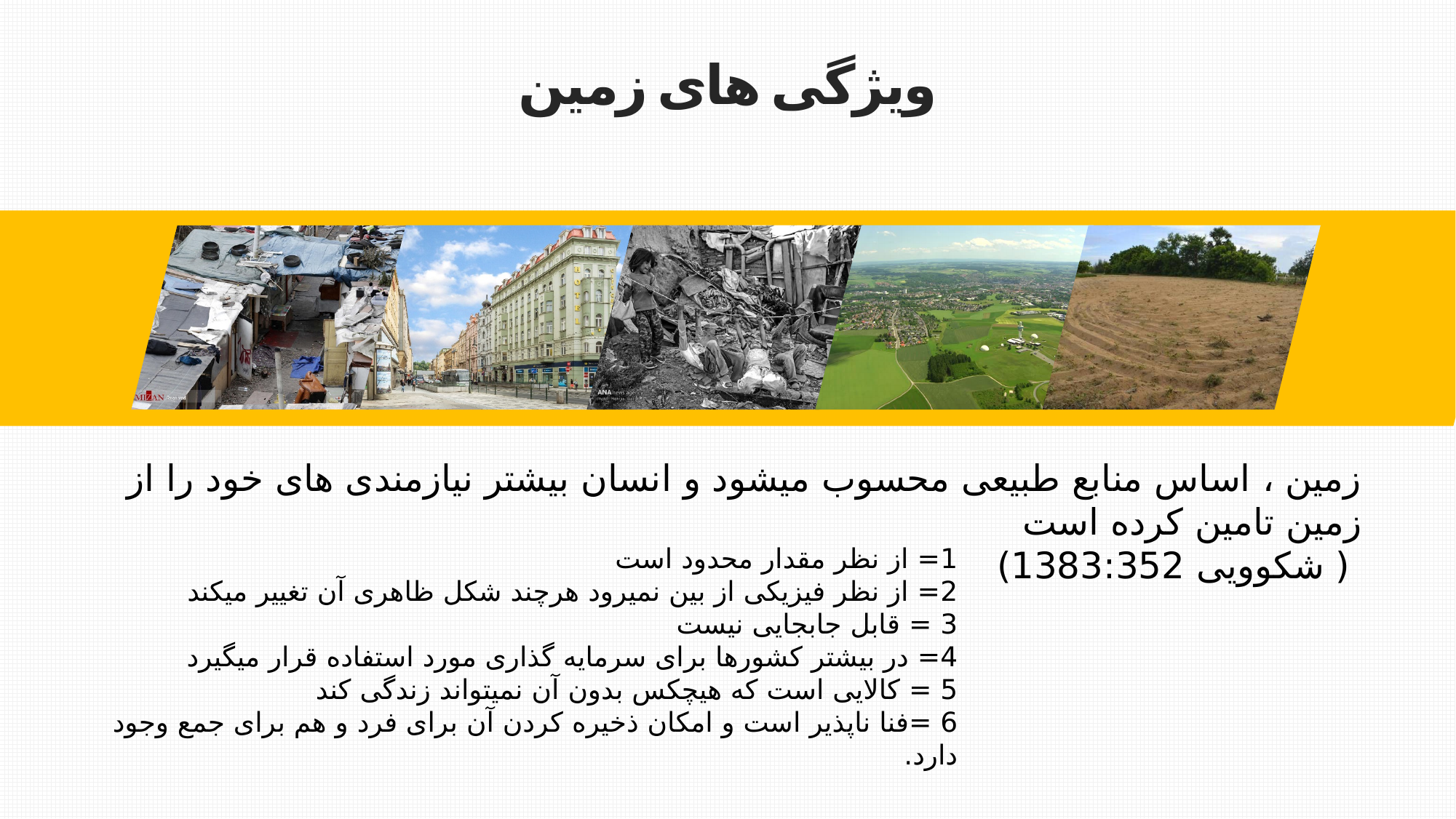

ویژگی های زمین

زمین ، اساس منابع طبیعی محسوب میشود و انسان بیشتر نیازمندی های خود را از زمین تامین کرده است
 ( شکوویی 1383:352)
1= از نظر مقدار محدود است
2= از نظر فیزیکی از بین نمیرود هرچند شکل ظاهری آن تغییر میکند
3 = قابل جابجایی نیست
4= در بیشتر کشورها برای سرمایه گذاری مورد استفاده قرار میگیرد
5 = کالایی است که هیچکس بدون آن نمیتواند زندگی کند
6 =فنا ناپذیر است و امکان ذخیره کردن آن برای فرد و هم برای جمع وجود دارد.